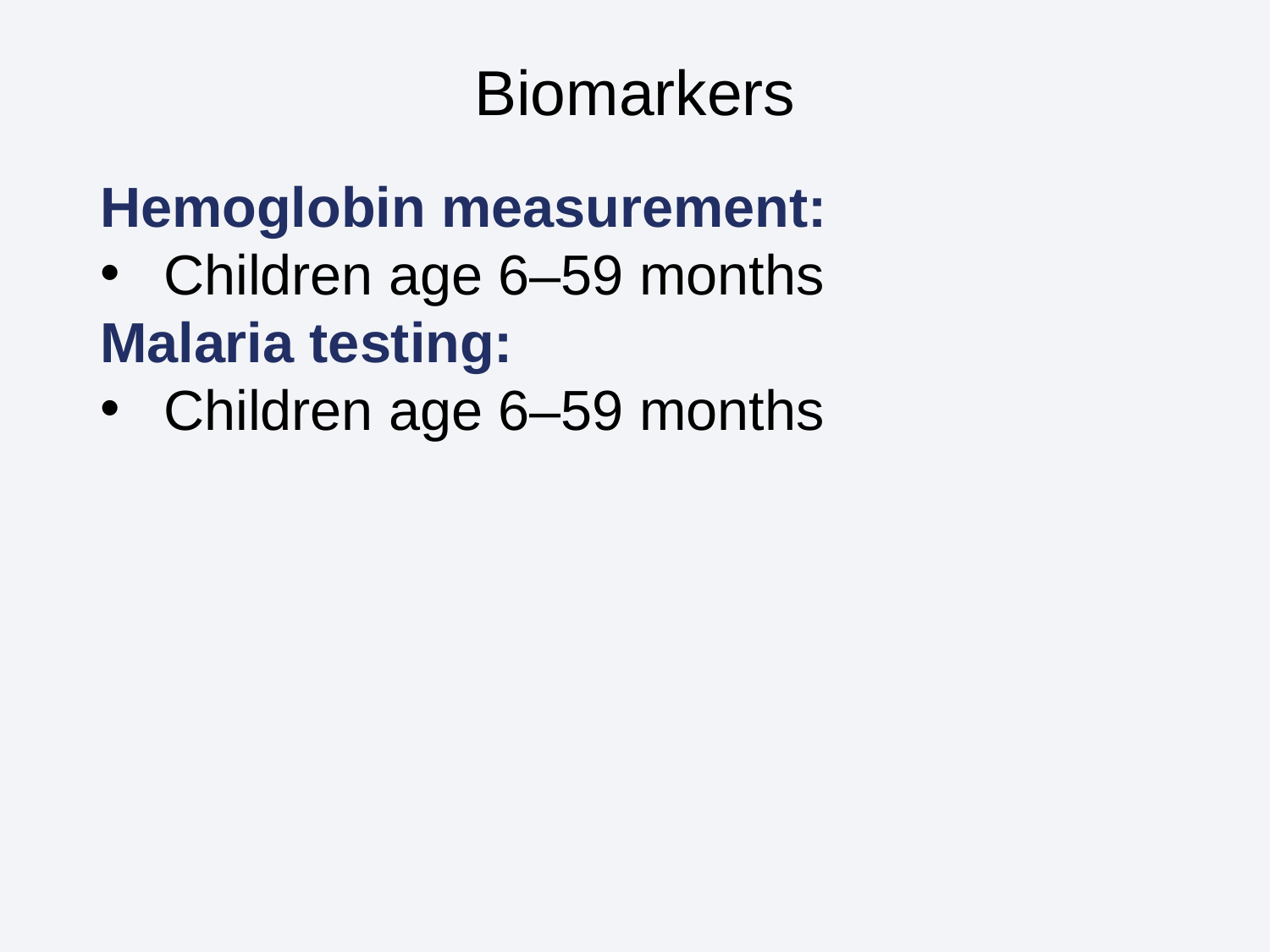

# Biomarkers
Hemoglobin measurement:
Children age 6–59 months
Malaria testing:
Children age 6–59 months